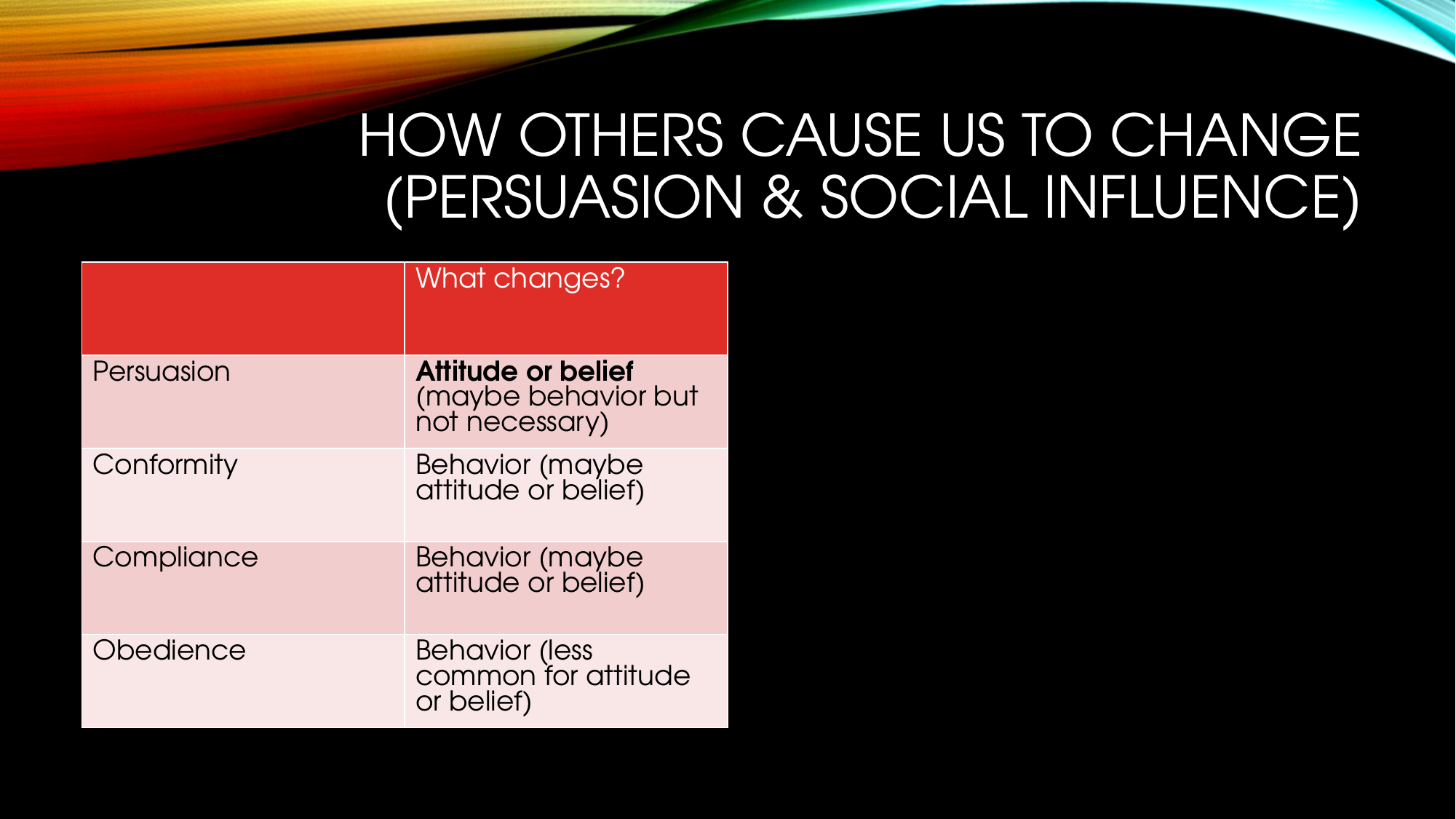

# How others cause us to Change (persuasion & social influence)
|  | What changes? |
| --- | --- |
| Persuasion | Attitude or belief (maybe behavior but not necessary) |
| Conformity | Behavior (maybe attitude or belief) |
| Compliance | Behavior (maybe attitude or belief) |
| Obedience | Behavior (less common for attitude or belief) |